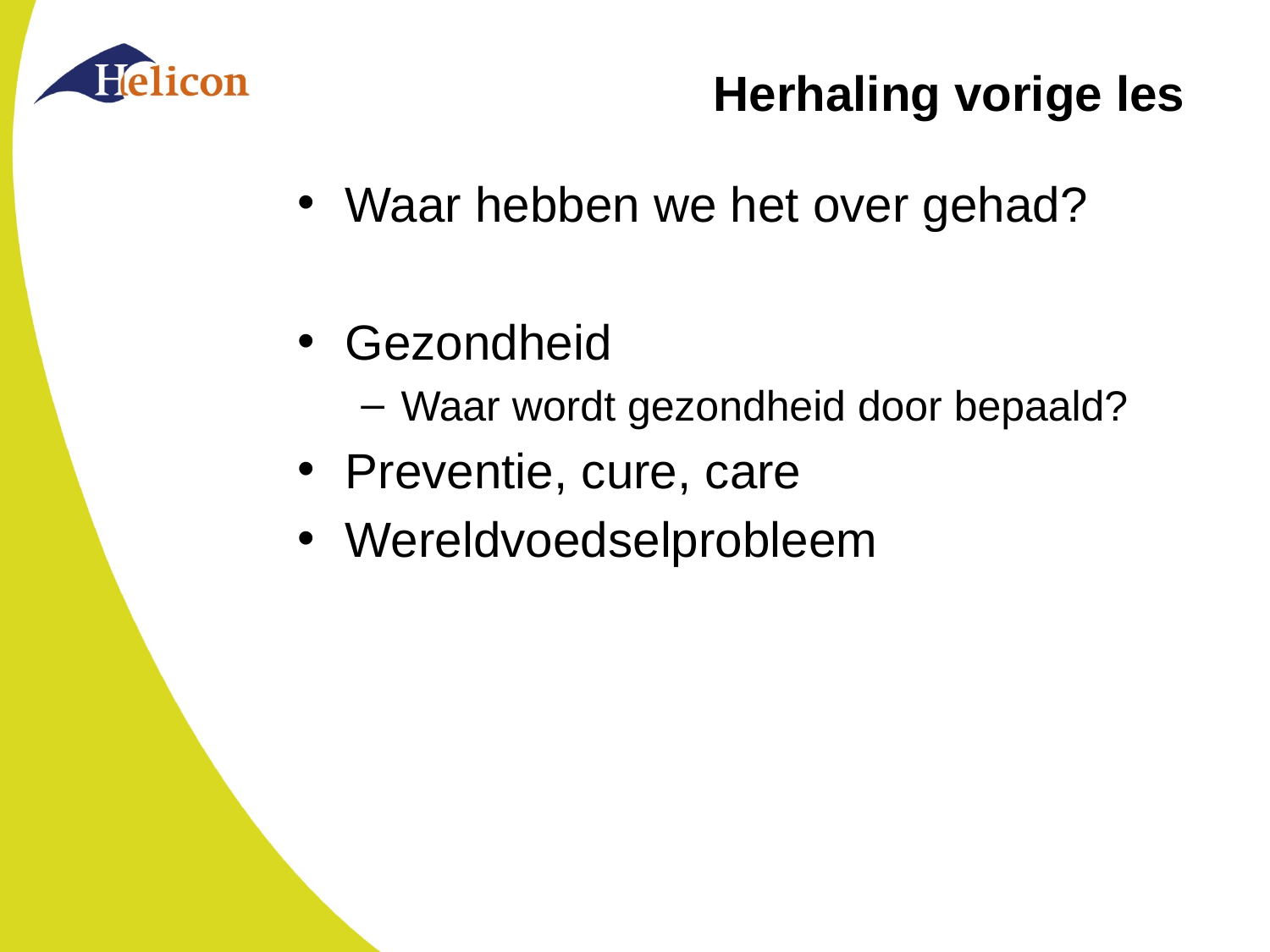

# Herhaling vorige les
Waar hebben we het over gehad?

Gezondheid
Waar wordt gezondheid door bepaald?
Preventie, cure, care
Wereldvoedselprobleem